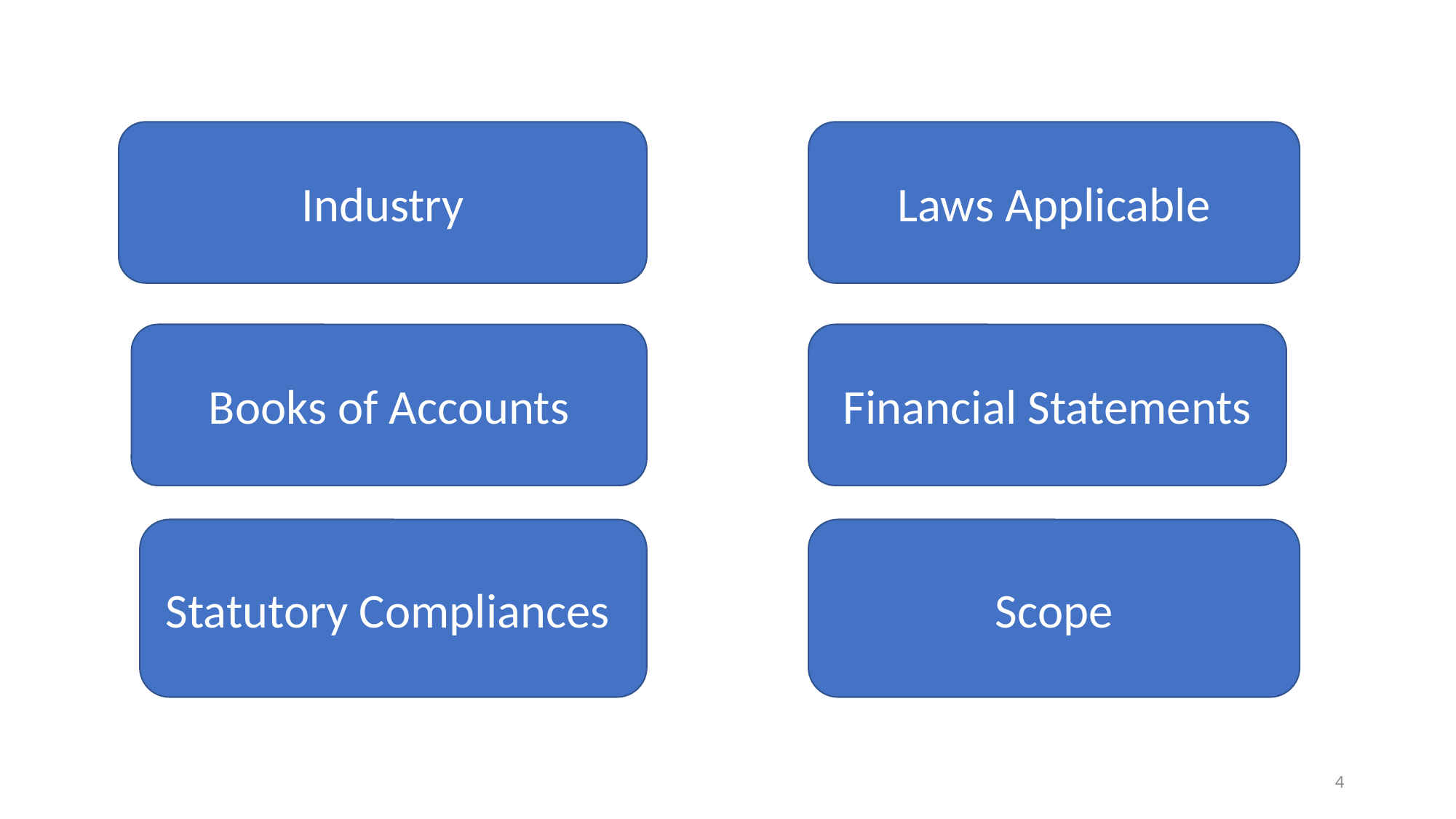

Industry
Laws Applicable
Books of Accounts
Financial Statements
Statutory Compliances
Scope
4